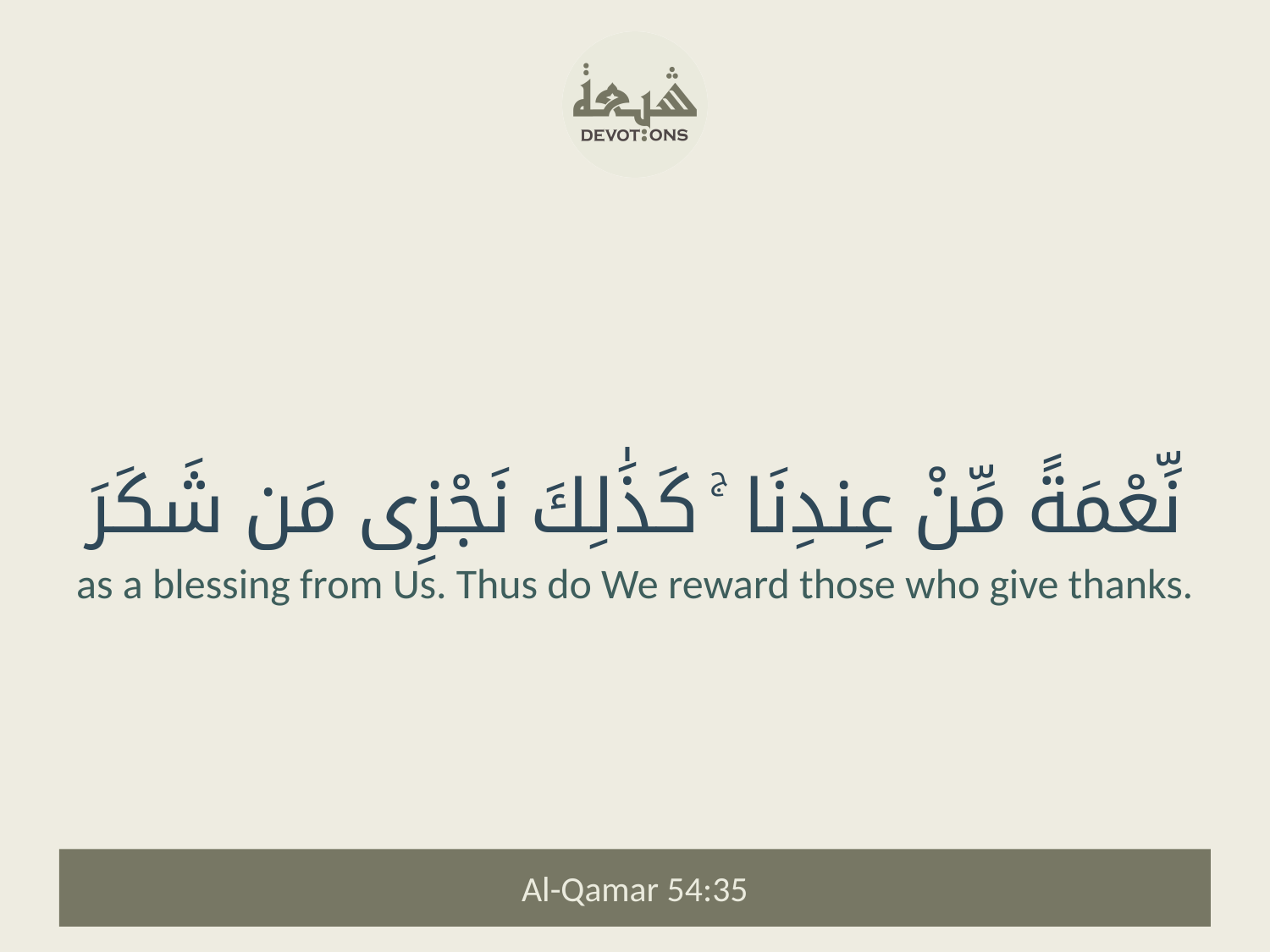

نِّعْمَةً مِّنْ عِندِنَا ۚ كَذَٰلِكَ نَجْزِى مَن شَكَرَ
as a blessing from Us. Thus do We reward those who give thanks.
Al-Qamar 54:35